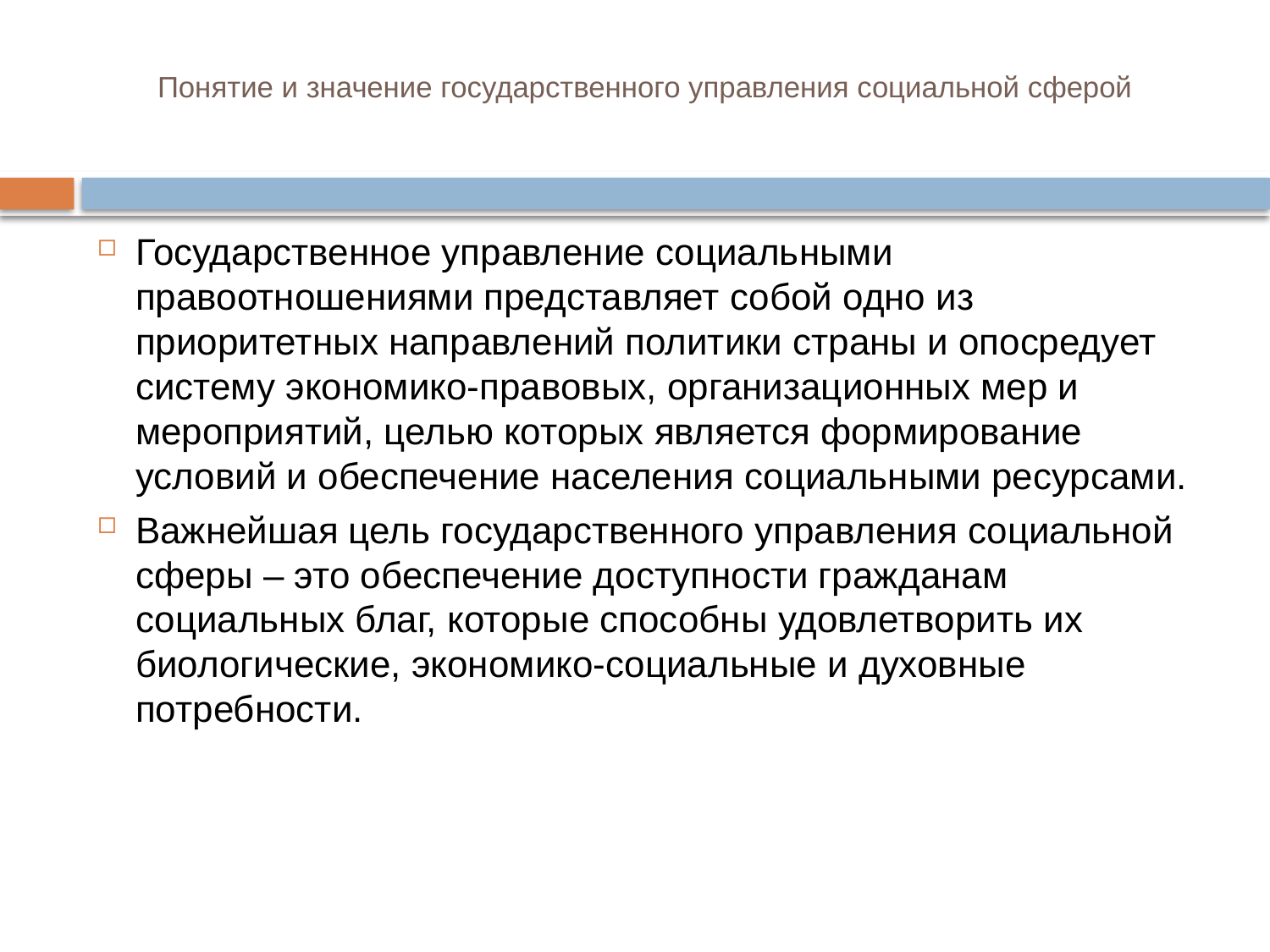

# Понятие и значение государственного управления социальной сферой
Государственное управление социальными правоотношениями представляет собой одно из приоритетных направлений политики страны и опосредует систему экономико-правовых, организационных мер и мероприятий, целью которых является формирование условий и обеспечение населения социальными ресурсами.
Важнейшая цель государственного управления социальной сферы – это обеспечение доступности гражданам социальных благ, которые способны удовлетворить их биологические, экономико-социальные и духовные потребности.